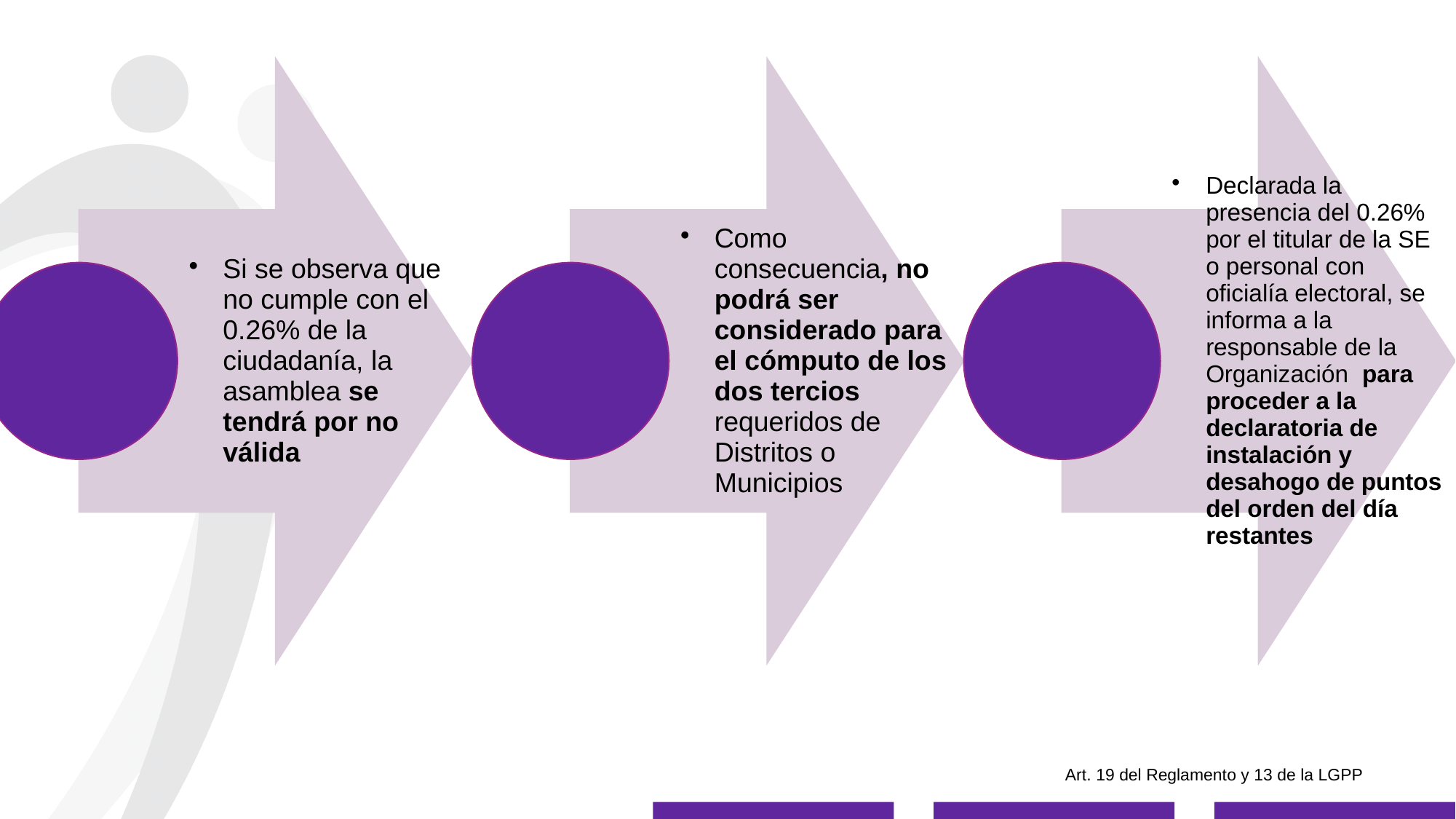

Si se observa que no cumple con el 0.26% de la ciudadanía, la asamblea se tendrá por no válida
Como consecuencia, no podrá ser considerado para el cómputo de los dos tercios requeridos de Distritos o Municipios
Declarada la presencia del 0.26% por el titular de la SE o personal con oficialía electoral, se informa a la responsable de la Organización  para proceder a la declaratoria de instalación y desahogo de puntos del orden del día restantes
Art. 19 del Reglamento y 13 de la LGPP